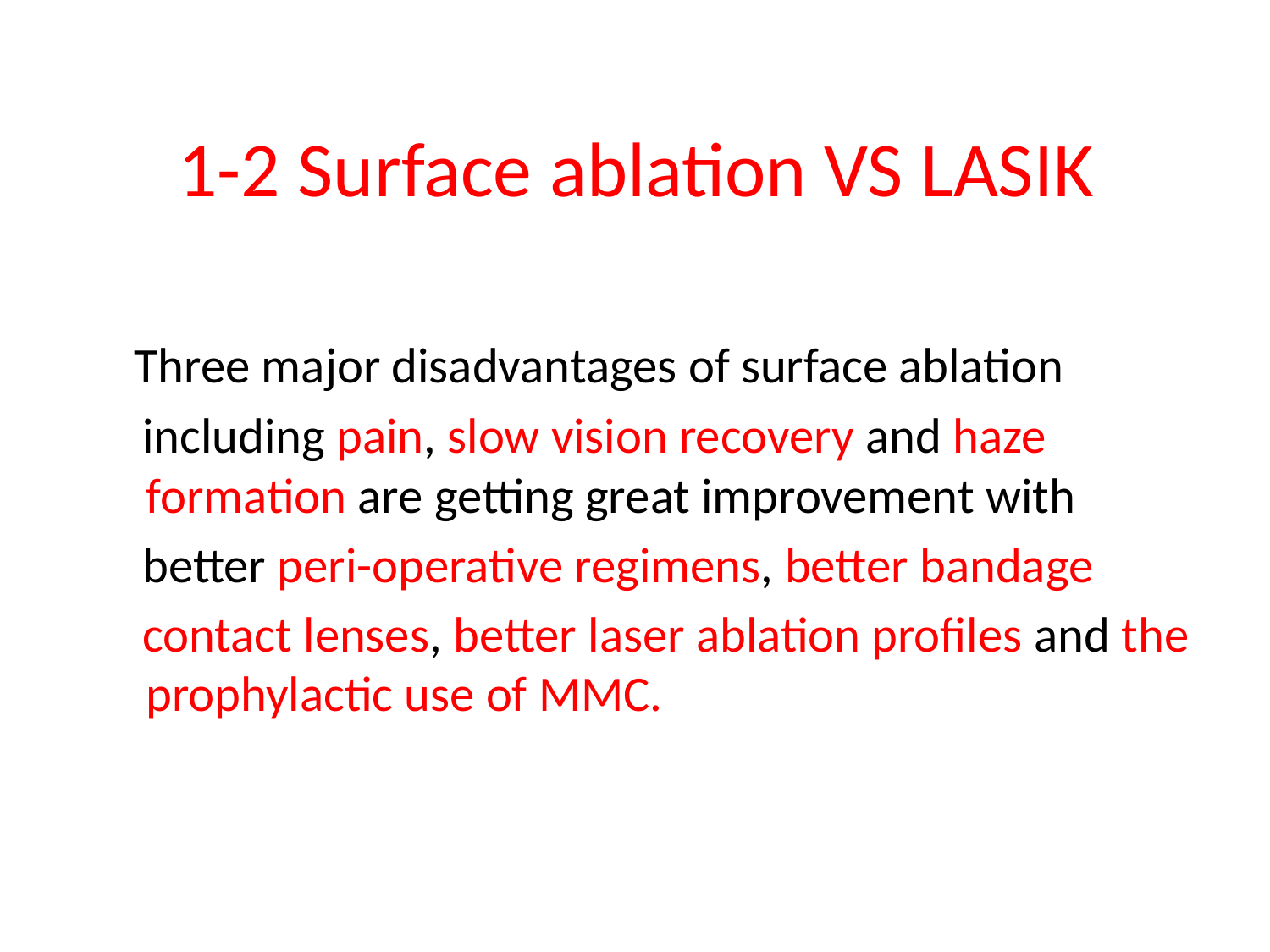

# 1-2 Surface ablation VS LASIK
   Three major disadvantages of surface ablation
    including pain, slow vision recovery and haze formation are getting great improvement with
    better peri-operative regimens, better bandage
    contact lenses, better laser ablation profiles and the prophylactic use of MMC.